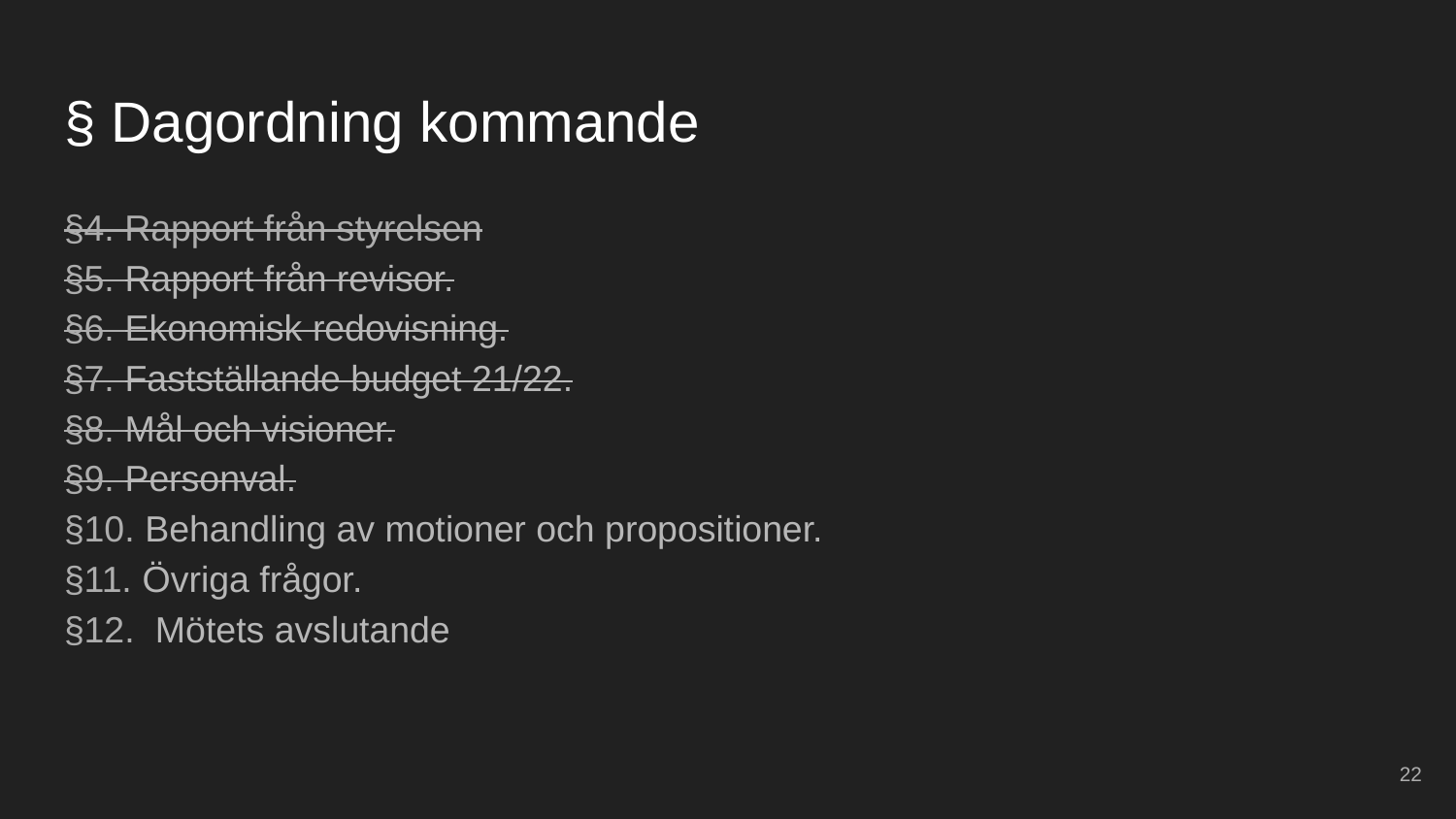

# § Dagordning kommande
§4. Rapport från styrelsen
§5. Rapport från revisor.
§6. Ekonomisk redovisning.
§7. Fastställande budget 21/22.
§8. Mål och visioner.
§9. Personval.
§10. Behandling av motioner och propositioner.
§11. Övriga frågor.
§12.  Mötets avslutande
22